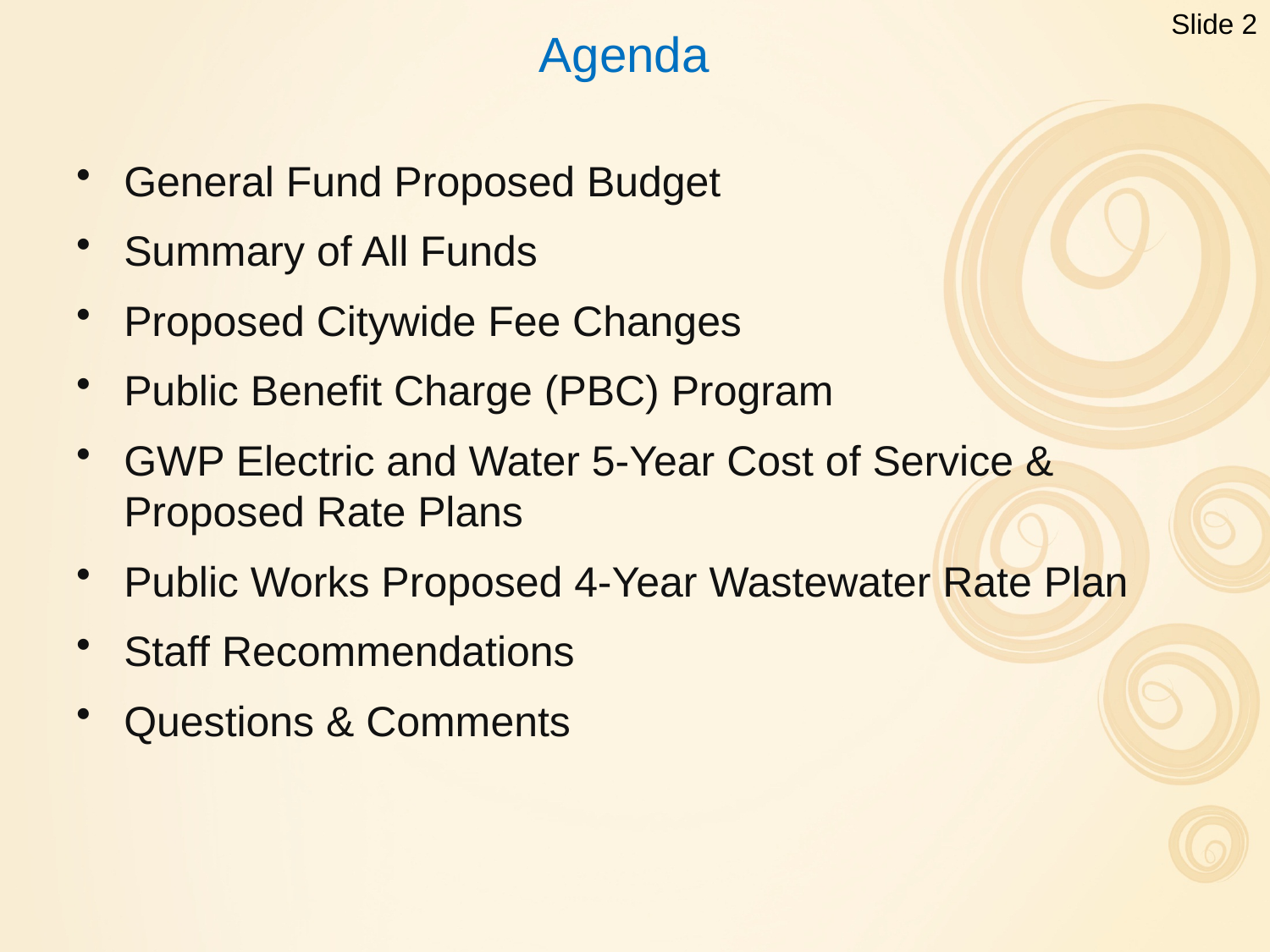

Slide 2
# Agenda
General Fund Proposed Budget
Summary of All Funds
Proposed Citywide Fee Changes
Public Benefit Charge (PBC) Program
GWP Electric and Water 5-Year Cost of Service & Proposed Rate Plans
Public Works Proposed 4-Year Wastewater Rate Plan
Staff Recommendations
Questions & Comments